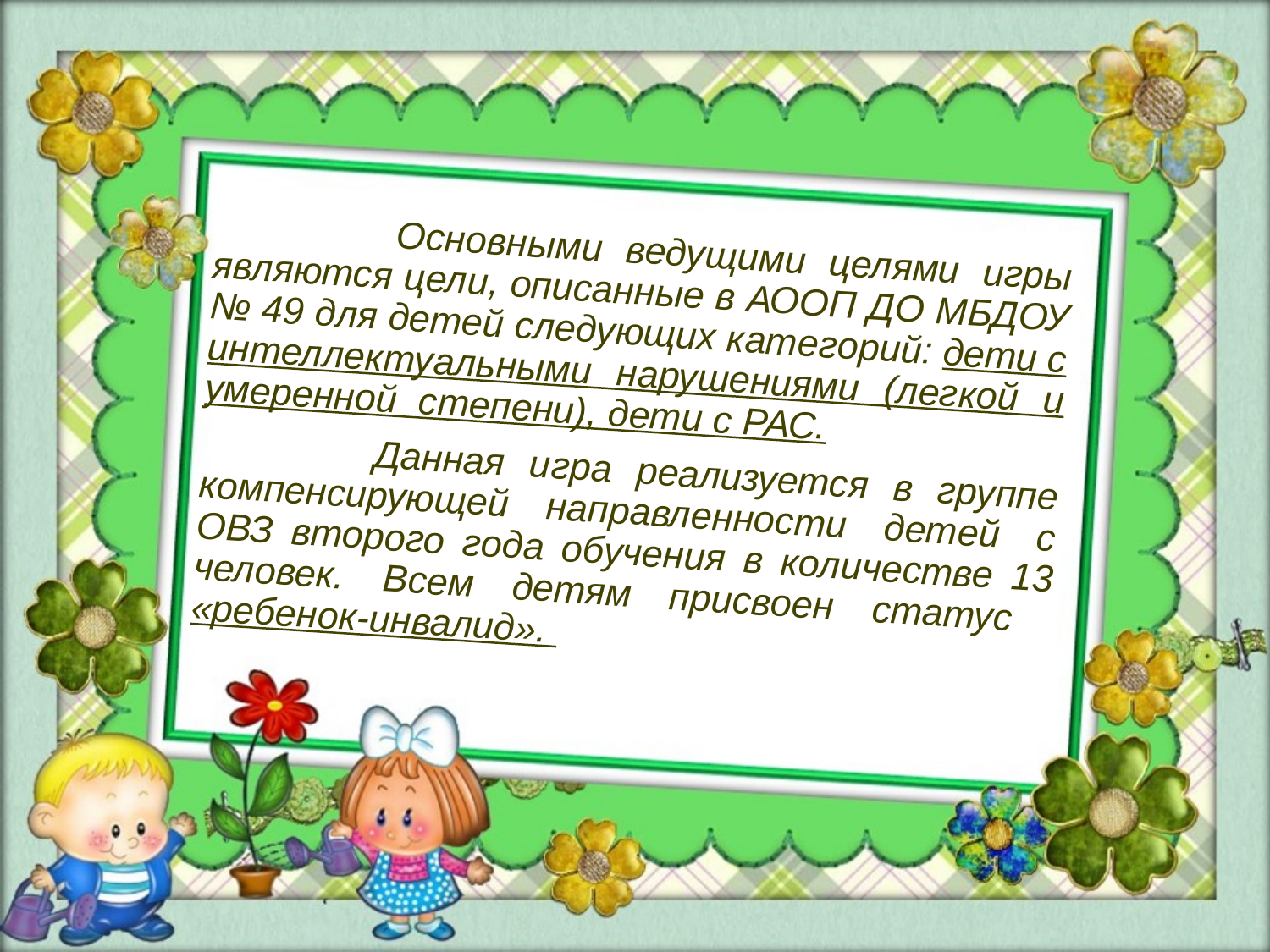

Основными ведущими целями игры являются цели, описанные в АООП ДО МБДОУ № 49 для детей следующих категорий: дети с интеллектуальными нарушениями (легкой и умеренной  степени), дети с РАС.
       Данная игра реализуется в группе компенсирующей направленности детей с ОВЗ второго года обучения в количестве 13 человек. Всем детям присвоен статус  «ребенок-инвалид».